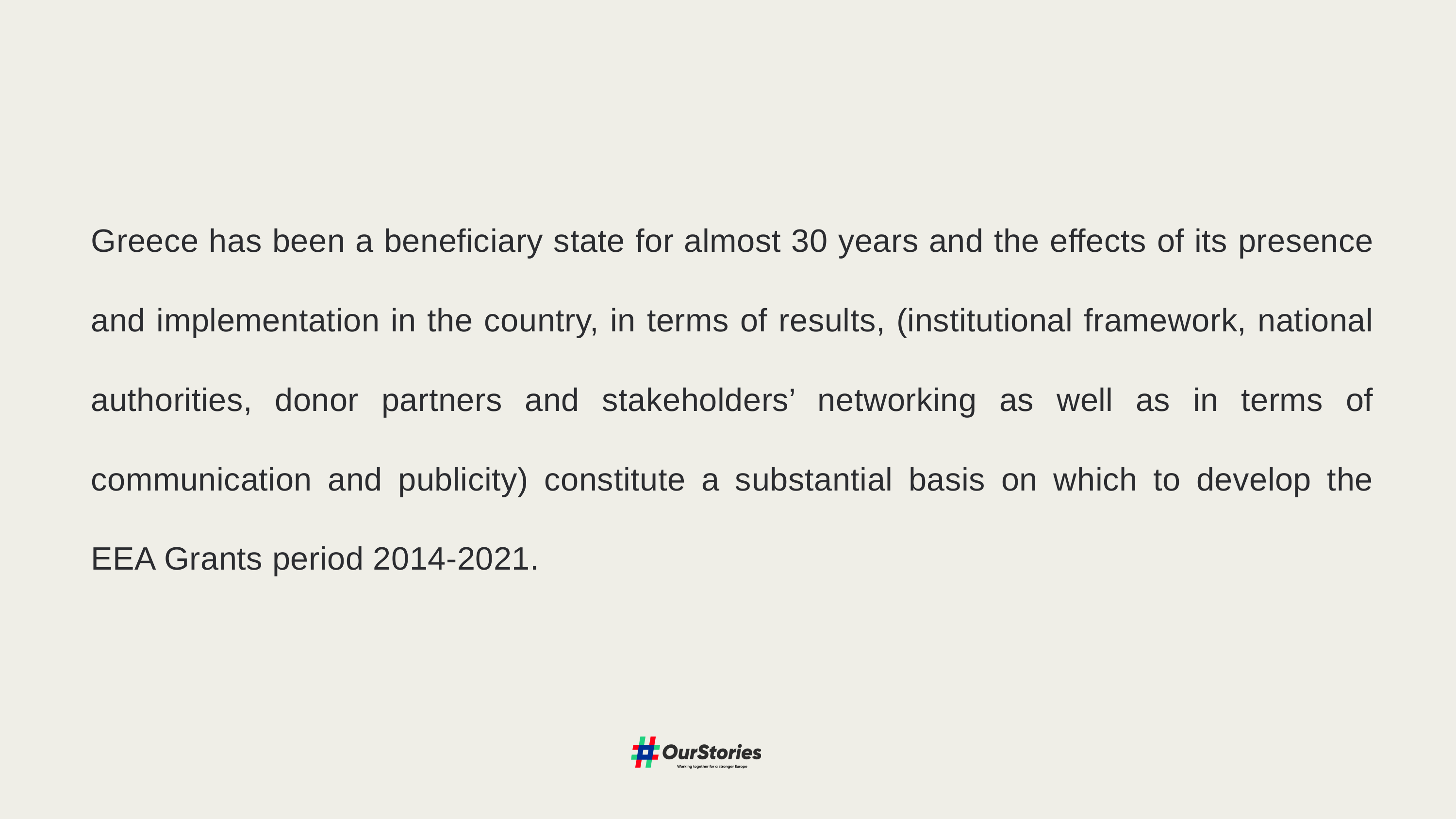

Greece has been a beneficiary state for almost 30 years and the effects of its presence and implementation in the country, in terms of results, (institutional framework, national authorities, donor partners and stakeholders’ networking as well as in terms of communication and publicity) constitute a substantial basis on which to develop the EEA Grants period 2014-2021.